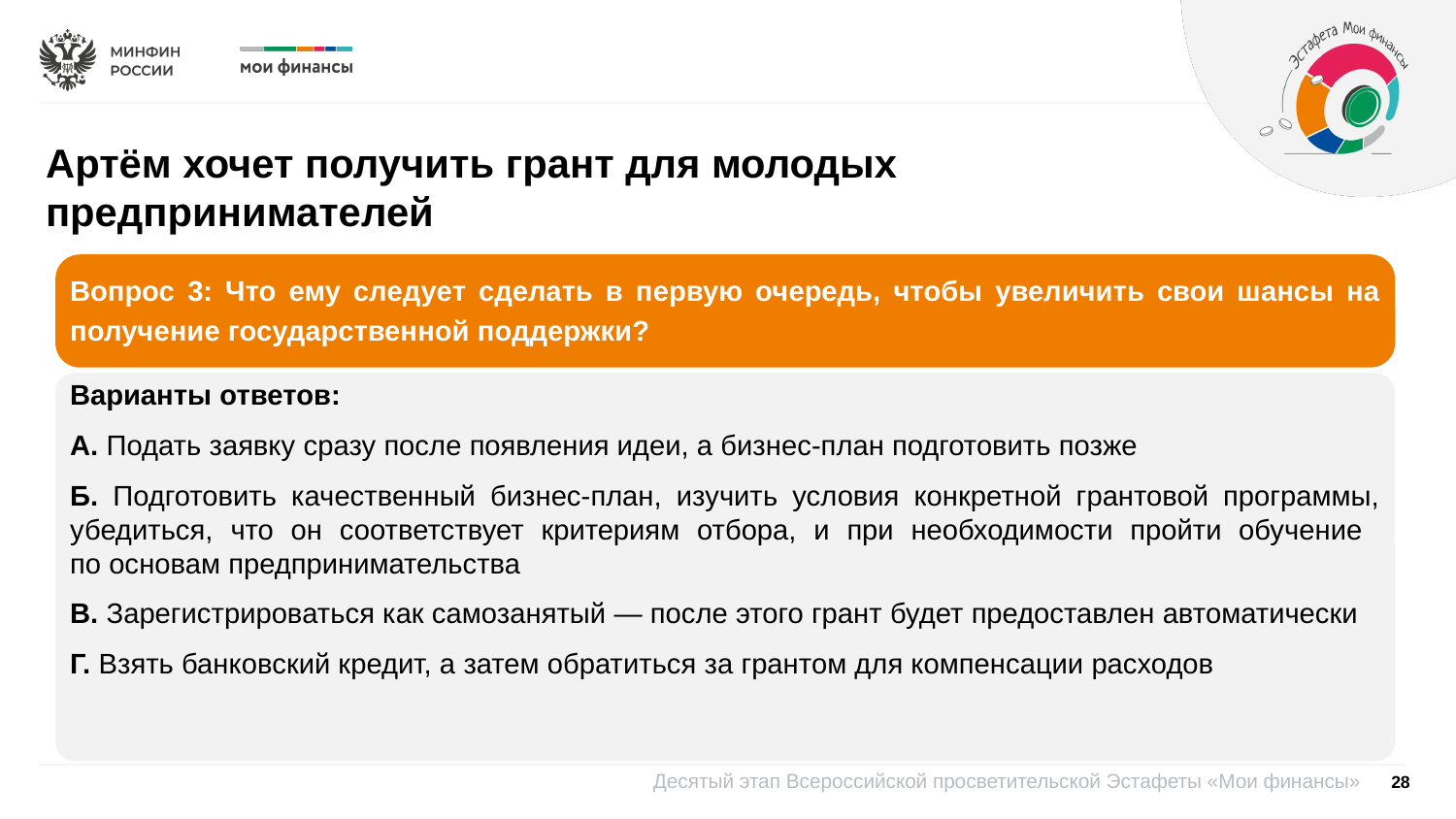

Артём хочет получить грант для молодых предпринимателей
Вопрос 3: Что ему следует сделать в первую очередь, чтобы увеличить свои шансы на получение государственной поддержки?

Варианты ответов:
А. Подать заявку сразу после появления идеи, а бизнес-план подготовить позже
Б. Подготовить качественный бизнес-план, изучить условия конкретной грантовой программы, убедиться, что он соответствует критериям отбора, и при необходимости пройти обучение
по основам предпринимательства
В. Зарегистрироваться как самозанятый — после этого грант будет предоставлен автоматически
Г. Взять банковский кредит, а затем обратиться за грантом для компенсации расходов

28